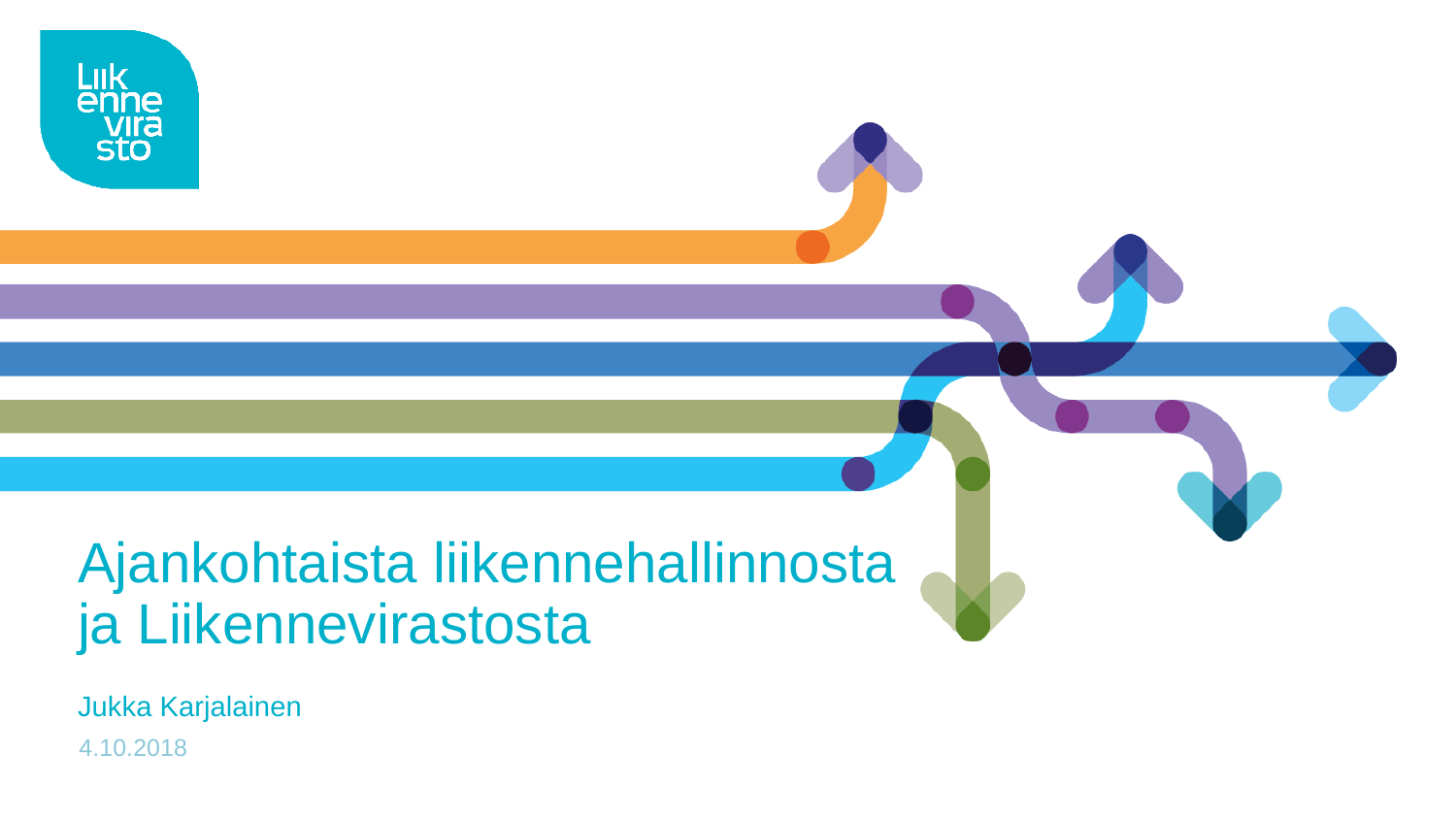

# Ajankohtaista liikennehallinnosta ja Liikennevirastosta
Jukka Karjalainen
4.10.2018